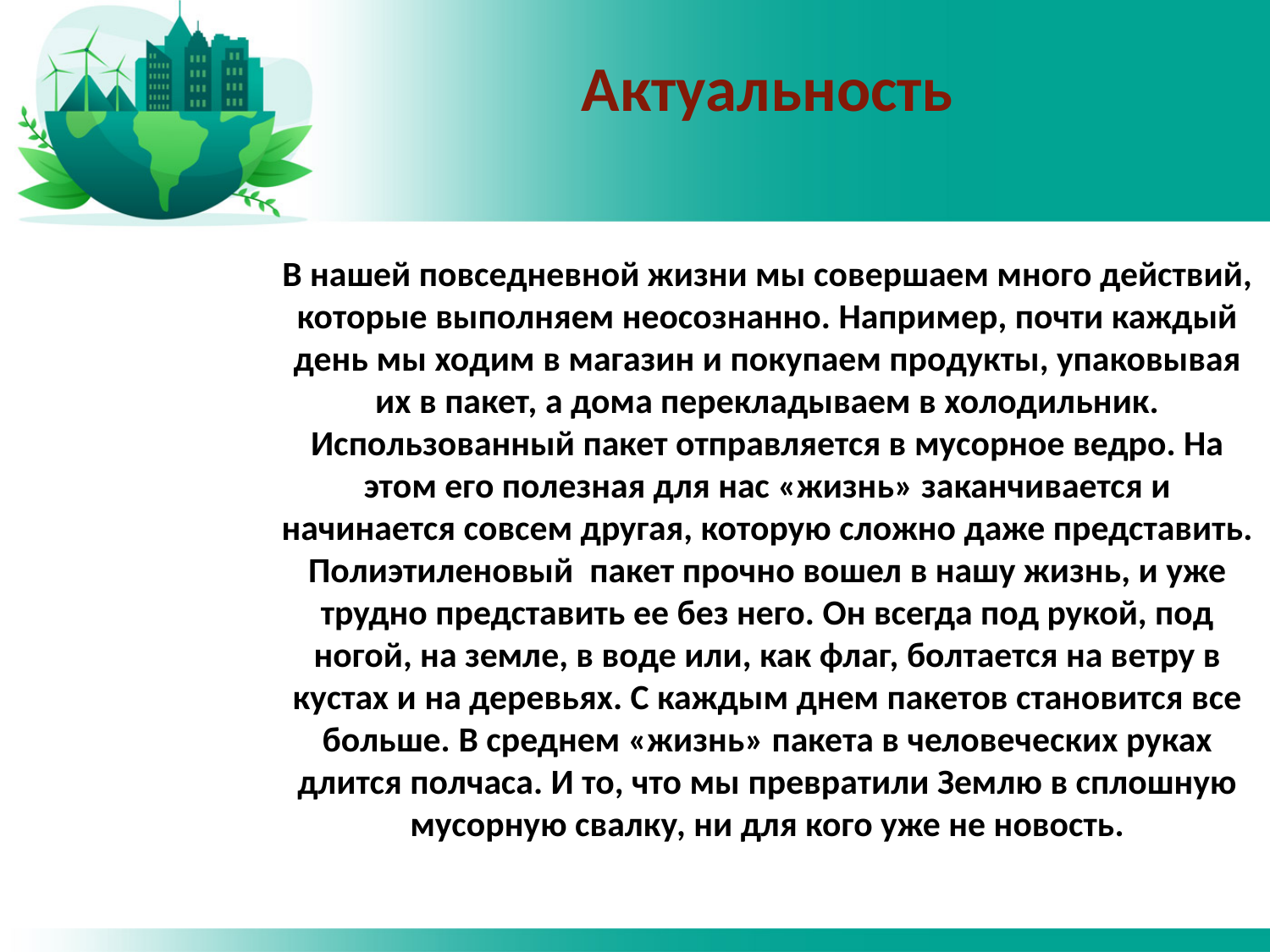

# Актуальность В нашей повседневной жизни мы совершаем много действий, которые выполняем неосознанно. Например, почти каждый день мы ходим в магазин и покупаем продукты, упаковывая их в пакет, а дома перекладываем в холодильник. Использованный пакет отправляется в мусорное ведро. На этом его полезная для нас «жизнь» заканчивается и начинается совсем другая, которую сложно даже представить. Полиэтиленовый  пакет прочно вошел в нашу жизнь, и уже трудно представить ее без него. Он всегда под рукой, под ногой, на земле, в воде или, как флаг, болтается на ветру в кустах и на деревьях. С каждым днем пакетов становится все больше. В среднем «жизнь» пакета в человеческих руках длится полчаса. И то, что мы превратили Землю в сплошную мусорную свалку, ни для кого уже не новость.